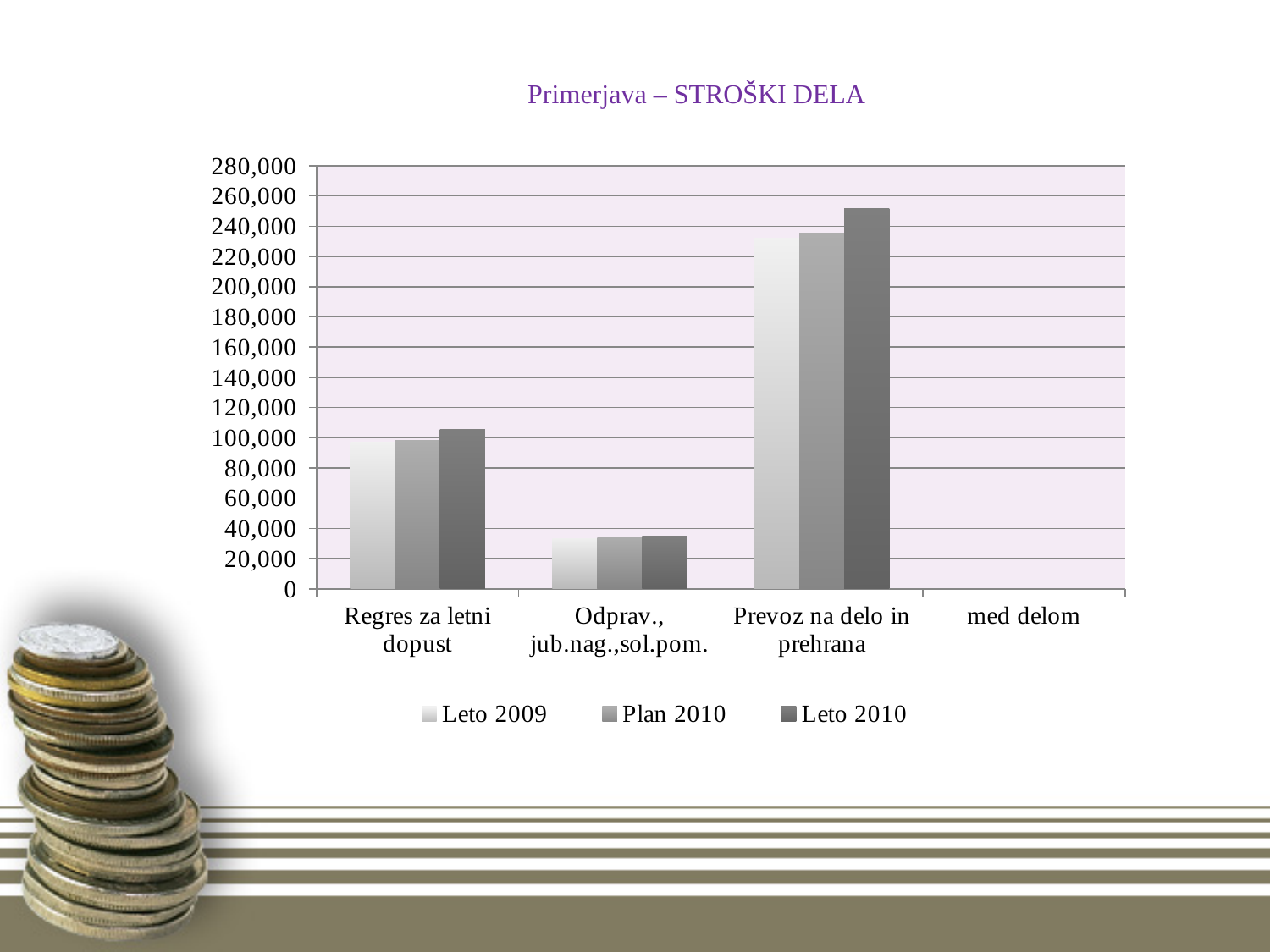

# Primerjava – STROŠKI DELA

### Chart

| Category | Leto 2009 | Plan 2010 | Leto 2010 |
|---|---|---|---|
| Regres za letni dopust | 96815.04 | 98364.08 | 105751.48 |
| Odprav., jub.nag.,sol.pom. | 33403.39 | 33937.840000000004 | 34758.090000000004 |
| Prevoz na delo in prehrana | 231851.57 | 235561.2 | 251590.03 |
| med delom | None | None | None |